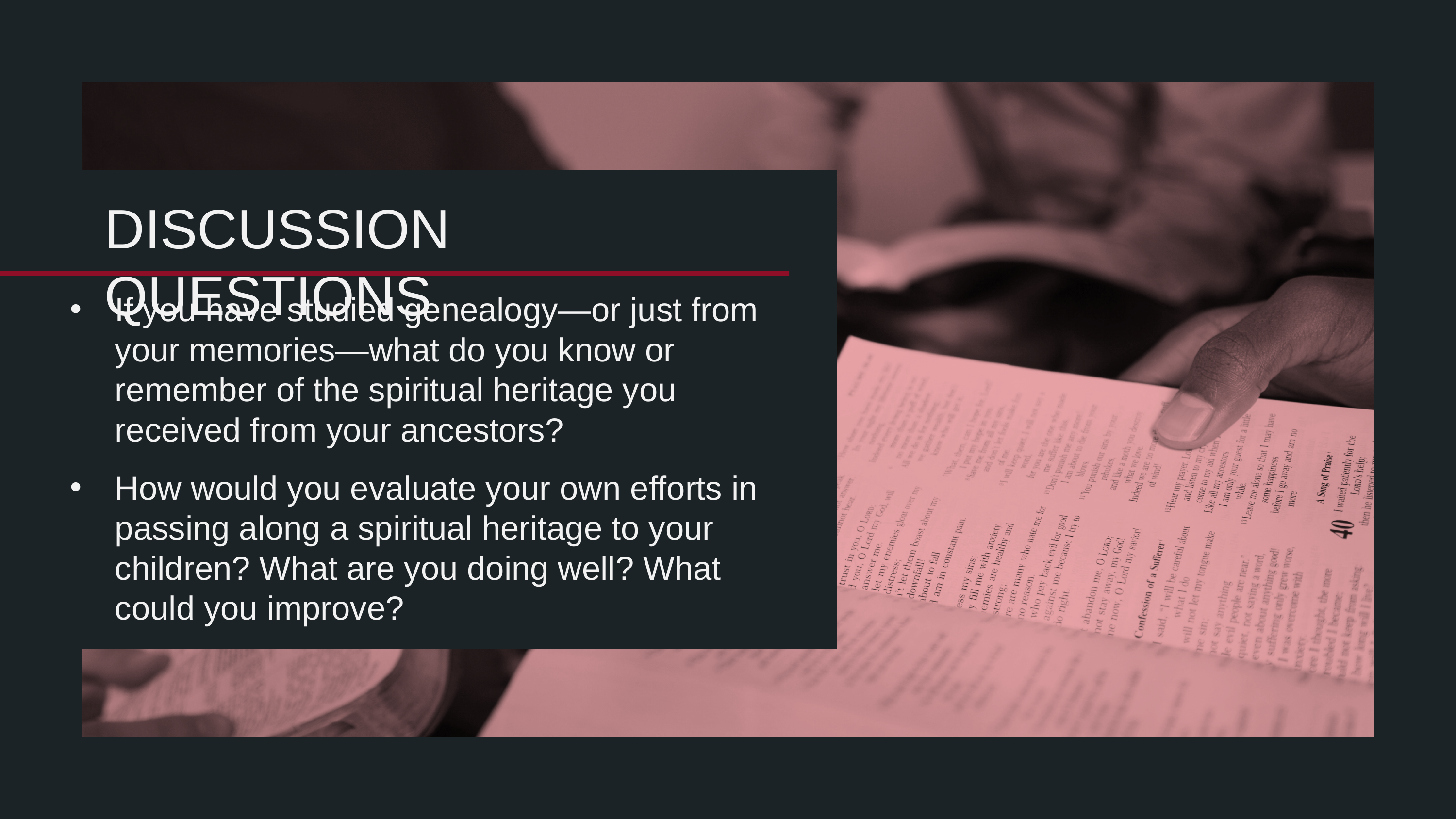

If you have studied genealogy—or just from your memories—what do you know or remember of the spiritual heritage you received from your ancestors?
How would you evaluate your own efforts in passing along a spiritual heritage to your children? What are you doing well? What could you improve?